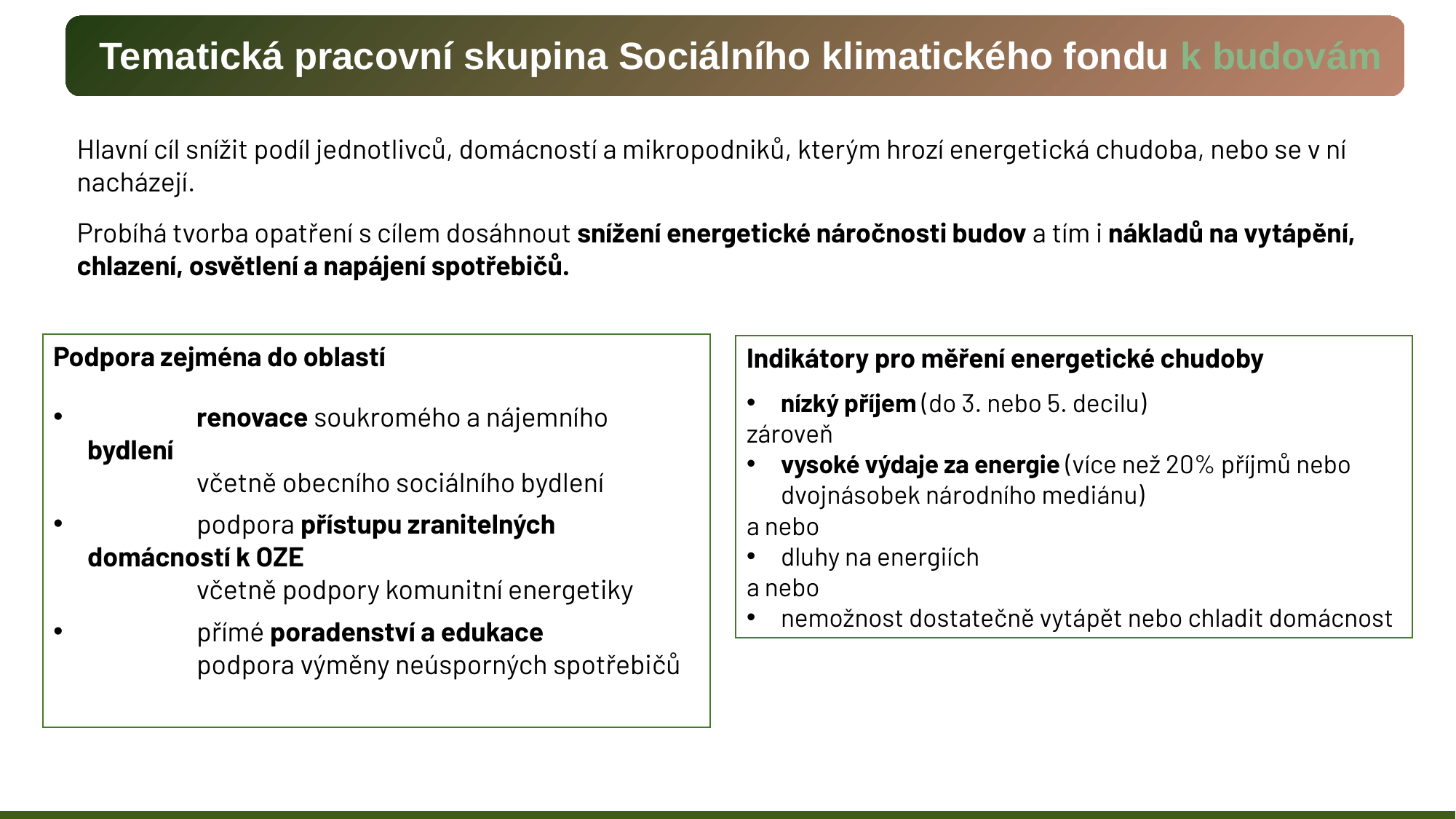

Tematická pracovní skupina Sociálního klimatického fondu k budovám
Hlavní cíl snížit podíl jednotlivců, domácností a mikropodniků, kterým hrozí energetická chudoba, nebo se v ní nacházejí.
Probíhá tvorba opatření s cílem dosáhnout snížení energetické náročnosti budov a tím i nákladů na vytápění, chlazení, osvětlení a napájení spotřebičů.

Podpora zejména do oblastí
	renovace soukromého a nájemního bydlení
	včetně obecního sociálního bydlení
	podpora přístupu zranitelných domácností k OZE
	včetně podpory komunitní energetiky
	přímé poradenství a edukace
	podpora výměny neúsporných spotřebičů

Indikátory pro měření energetické chudoby

nízký příjem (do 3. nebo 5. decilu)
zároveň
vysoké výdaje za energie (více než 20% příjmů nebo dvojnásobek národního mediánu)
a nebo
dluhy na energiích
a nebo
nemožnost dostatečně vytápět nebo chladit domácnost